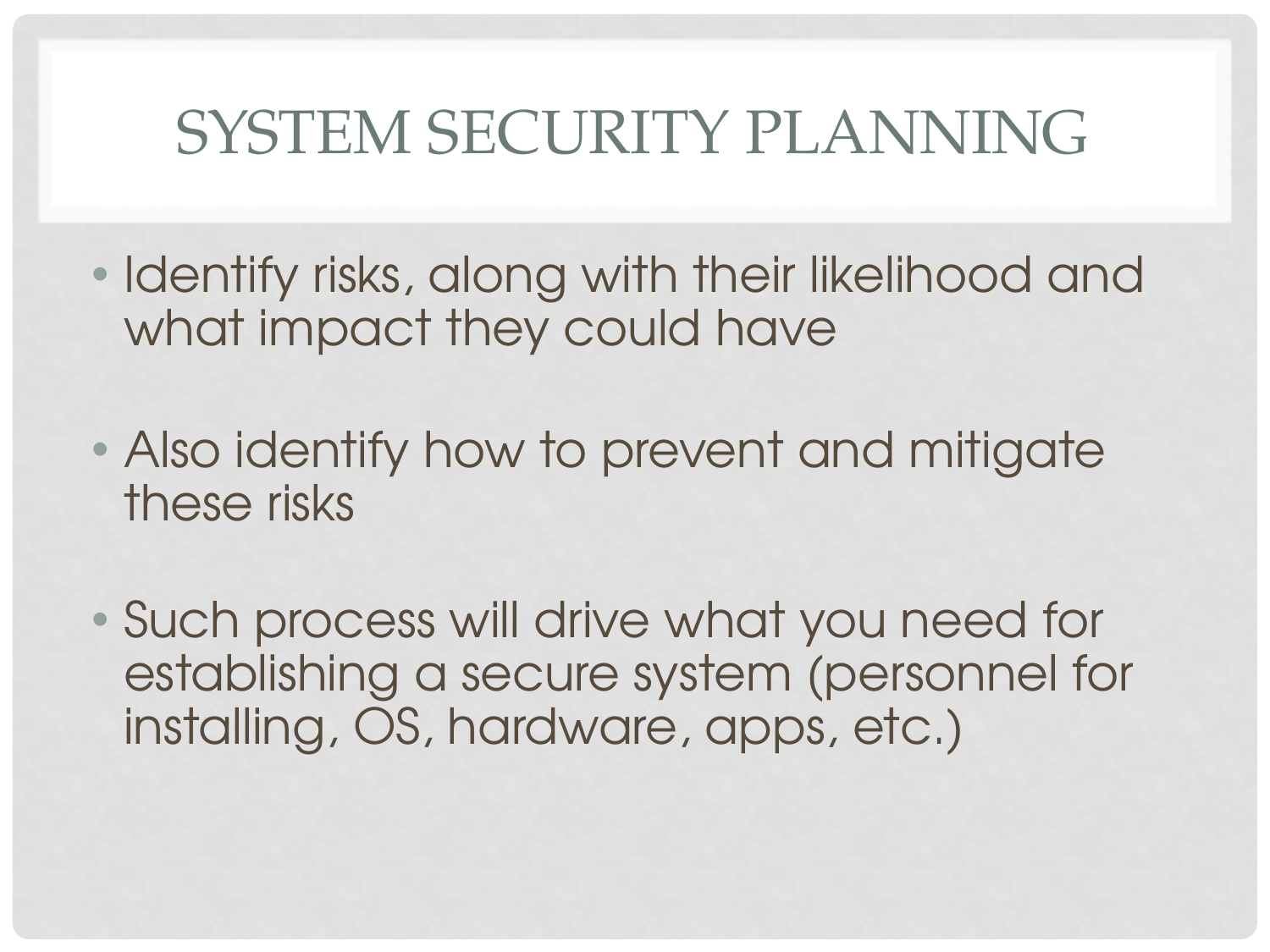

# System Security Planning
Identify risks, along with their likelihood and what impact they could have
Also identify how to prevent and mitigate these risks
Such process will drive what you need for establishing a secure system (personnel for installing, OS, hardware, apps, etc.)